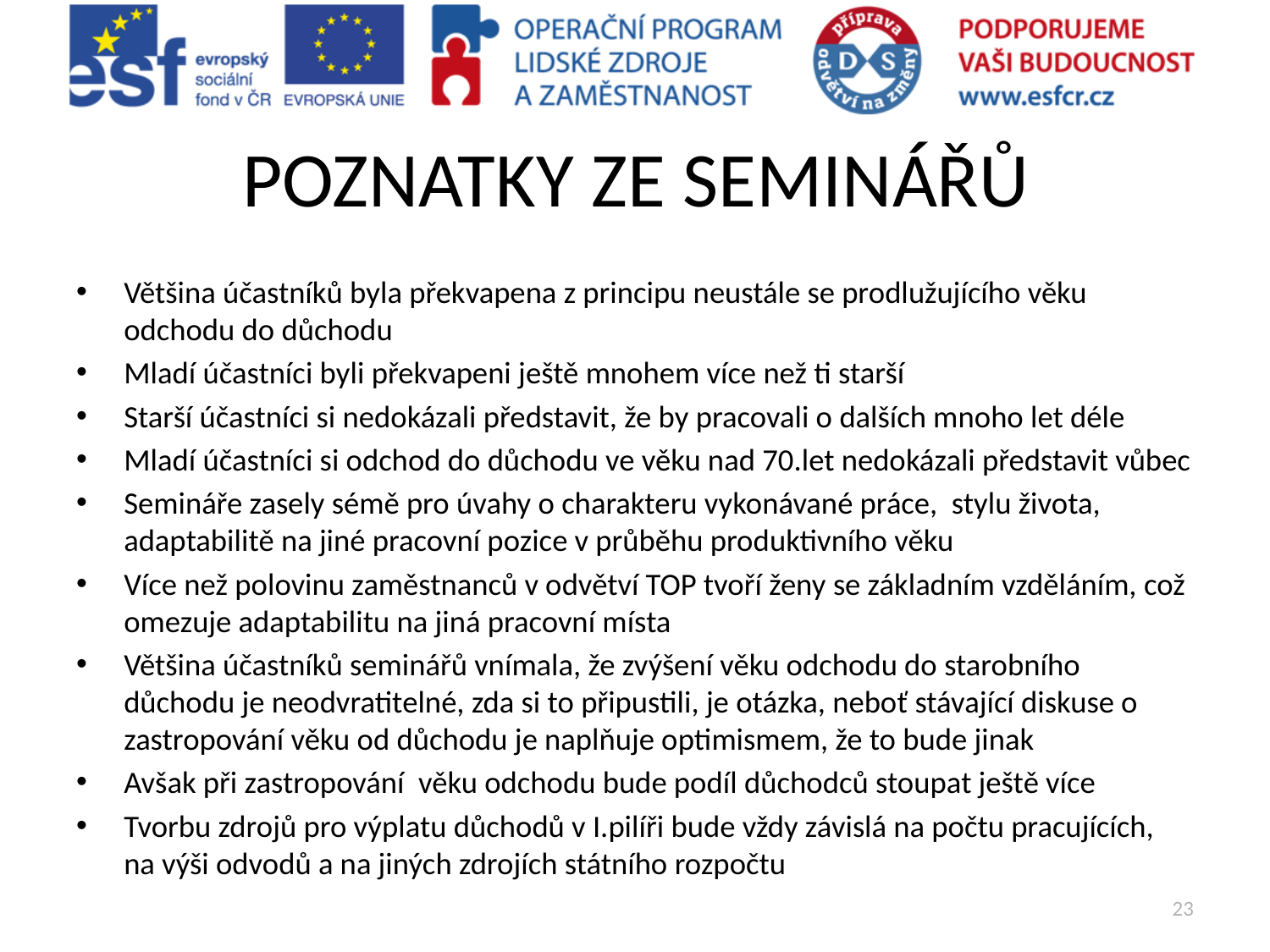

# POZNATKY ZE SEMINÁŘŮ
Většina účastníků byla překvapena z principu neustále se prodlužujícího věku odchodu do důchodu
Mladí účastníci byli překvapeni ještě mnohem více než ti starší
Starší účastníci si nedokázali představit, že by pracovali o dalších mnoho let déle
Mladí účastníci si odchod do důchodu ve věku nad 70.let nedokázali představit vůbec
Semináře zasely sémě pro úvahy o charakteru vykonávané práce,  stylu života, adaptabilitě na jiné pracovní pozice v průběhu produktivního věku
Více než polovinu zaměstnanců v odvětví TOP tvoří ženy se základním vzděláním, což omezuje adaptabilitu na jiná pracovní místa
Většina účastníků seminářů vnímala, že zvýšení věku odchodu do starobního důchodu je neodvratitelné, zda si to připustili, je otázka, neboť stávající diskuse o zastropování věku od důchodu je naplňuje optimismem, že to bude jinak
Avšak při zastropování  věku odchodu bude podíl důchodců stoupat ještě více
Tvorbu zdrojů pro výplatu důchodů v I.pilíři bude vždy závislá na počtu pracujících, na výši odvodů a na jiných zdrojích státního rozpočtu
23